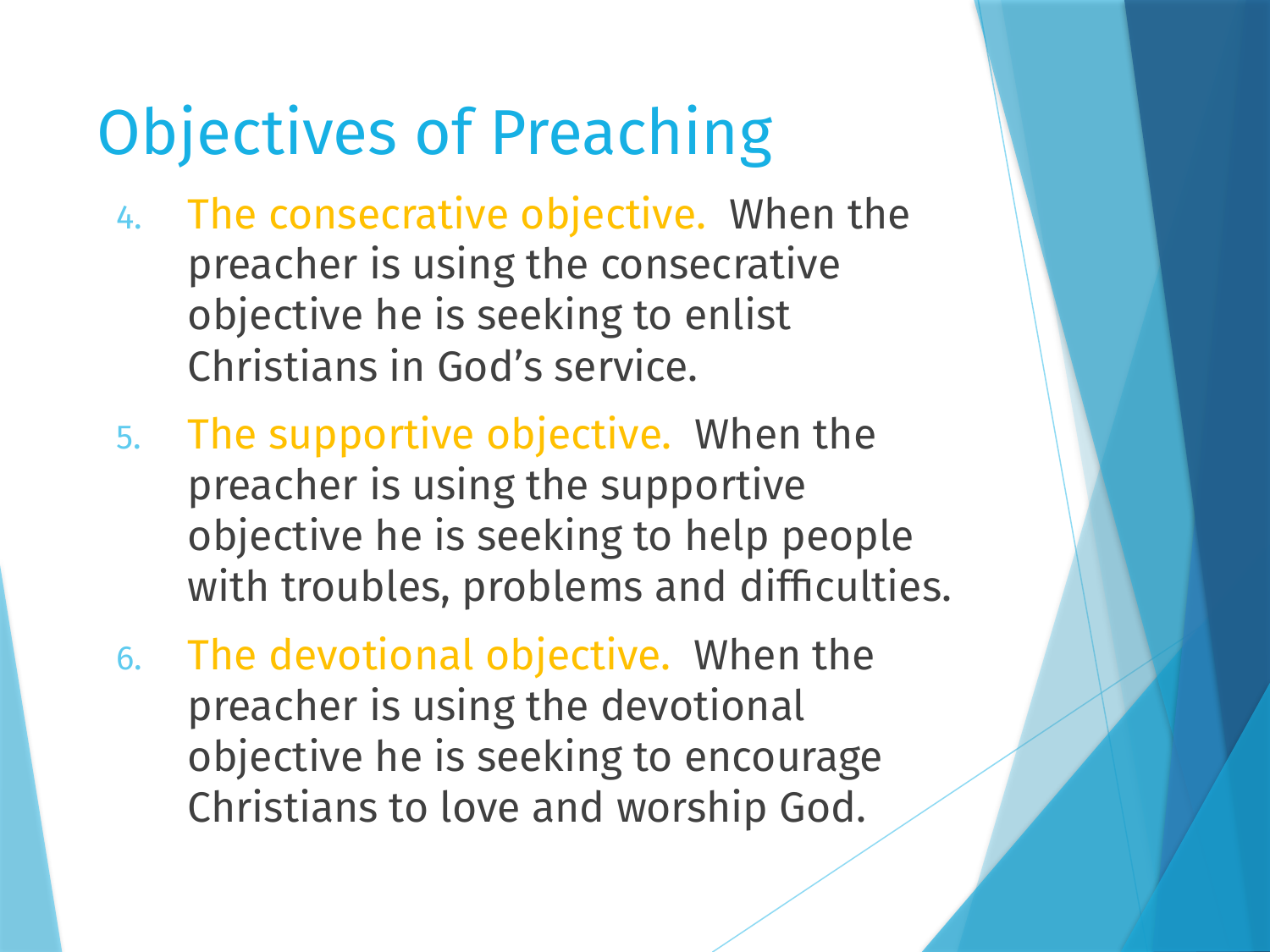

# Objectives of Preaching
The consecrative objective.  When the preacher is using the consecrative objective he is seeking to enlist Christians in God’s service.
The supportive objective.  When the preacher is using the supportive objective he is seeking to help people with troubles, problems and difficulties.
The devotional objective.  When the preacher is using the devotional objective he is seeking to encourage Christians to love and worship God.